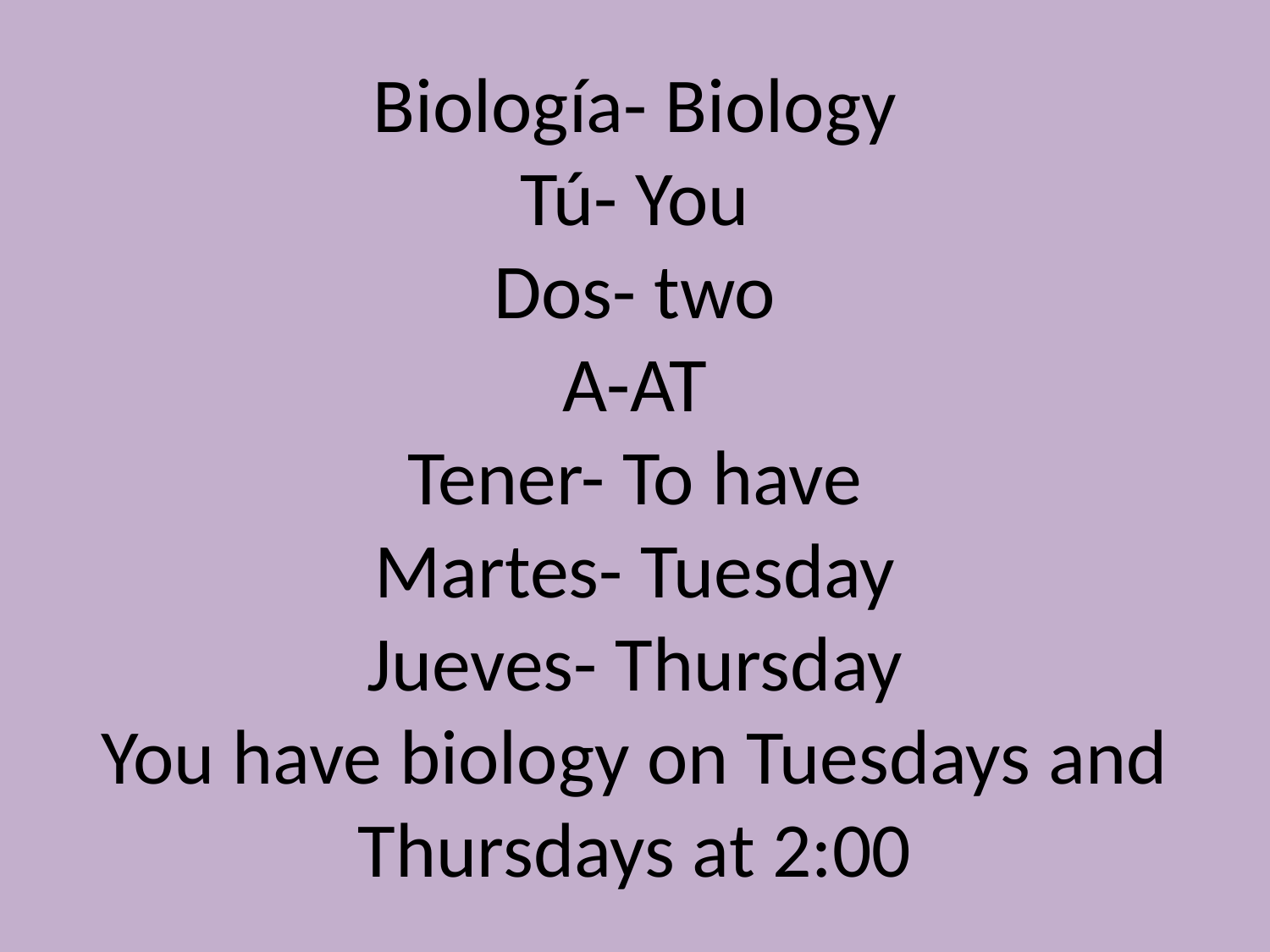

# Biología- Biology Tú- You Dos- two A-AT Tener- To have Martes- Tuesday Jueves- Thursday You have biology on Tuesdays and Thursdays at 2:00